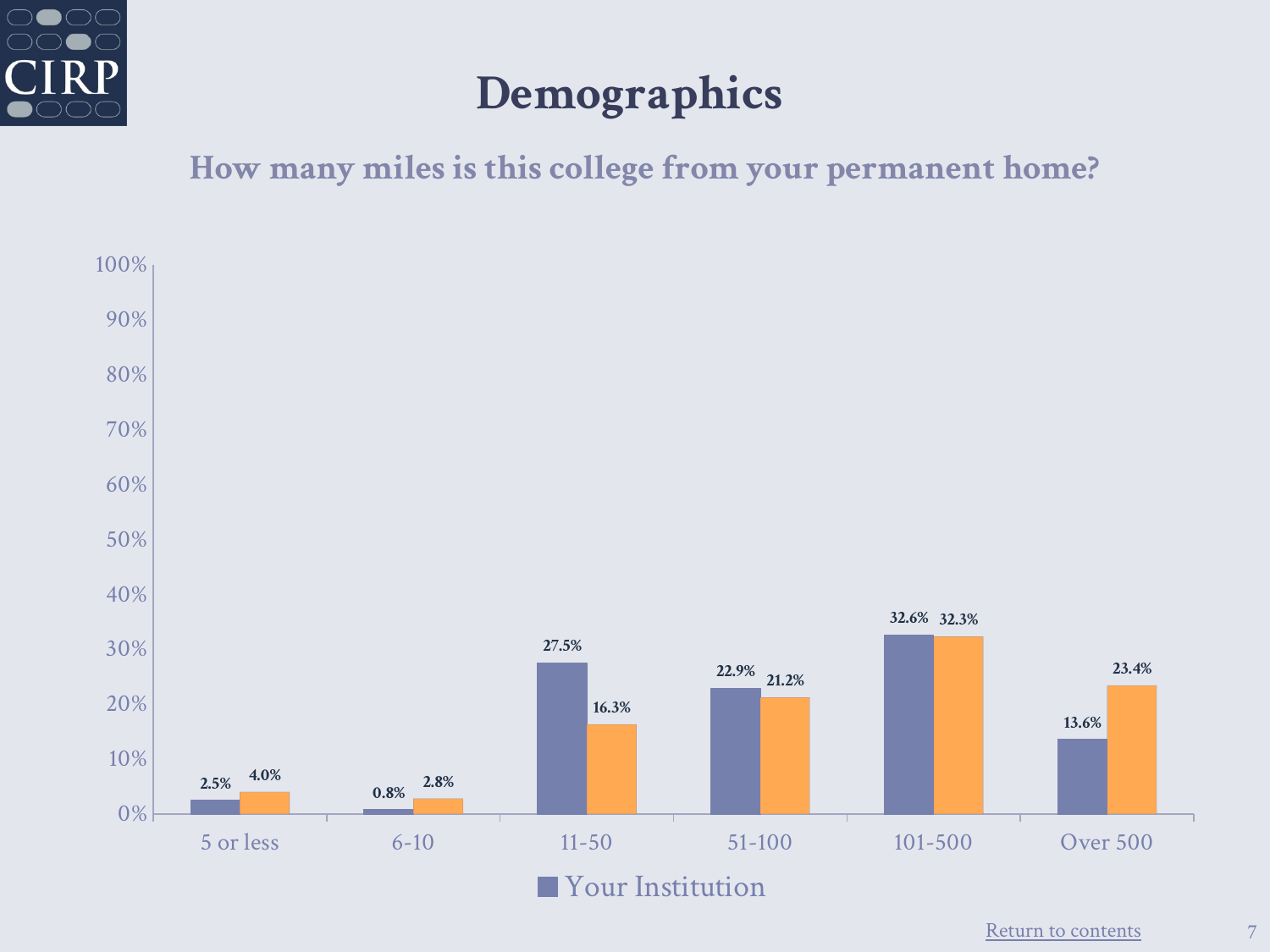

# Demographics
 How many miles is this college from your permanent home?

### Chart: Sex

| Category |
|---|

### Chart

| Category | Your Institution | Comparison Group |
|---|---|---|
| 5 or less | 0.025 | 0.04 |
| 6-10 | 0.008 | 0.028 |
| 11-50 | 0.275 | 0.163 |
| 51-100 | 0.229 | 0.212 |
| 101-500 | 0.326 | 0.323 |
| Over 500 | 0.136 | 0.234 |
7